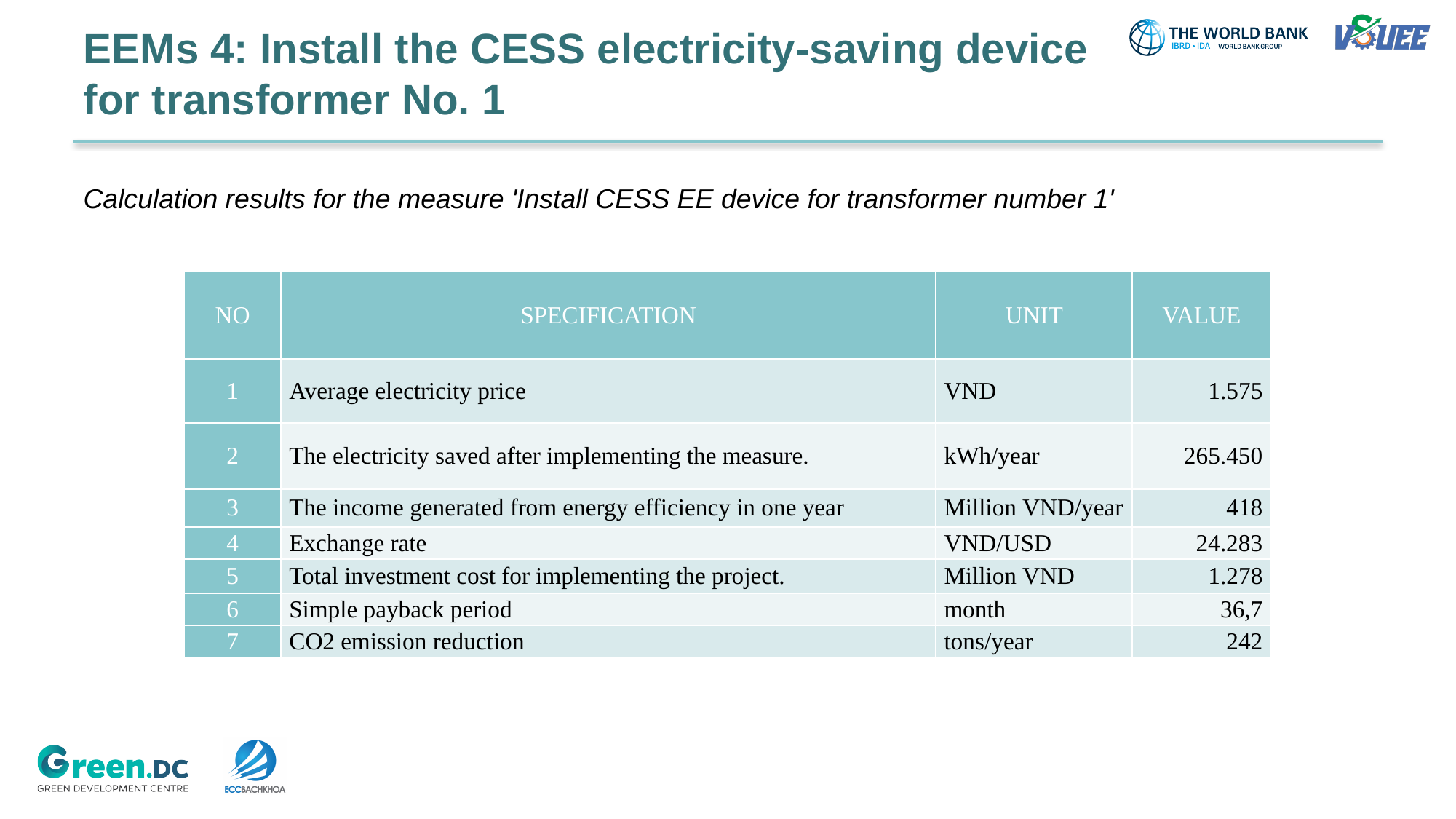

# EEMs 4: Install the CESS electricity-saving device for transformer No. 1
Calculation results for the measure 'Install CESS EE device for transformer number 1'
| NO | SPECIFICATION | UNIT | VALUE |
| --- | --- | --- | --- |
| 1 | Average electricity price | VND | 1.575 |
| 2 | The electricity saved after implementing the measure. | kWh/year | 265.450 |
| 3 | The income generated from energy efficiency in one year | Million VND/year | 418 |
| 4 | Exchange rate | VND/USD | 24.283 |
| 5 | Total investment cost for implementing the project. | Million VND | 1.278 |
| 6 | Simple payback period | month | 36,7 |
| 7 | CO2 emission reduction | tons/year | 242 |